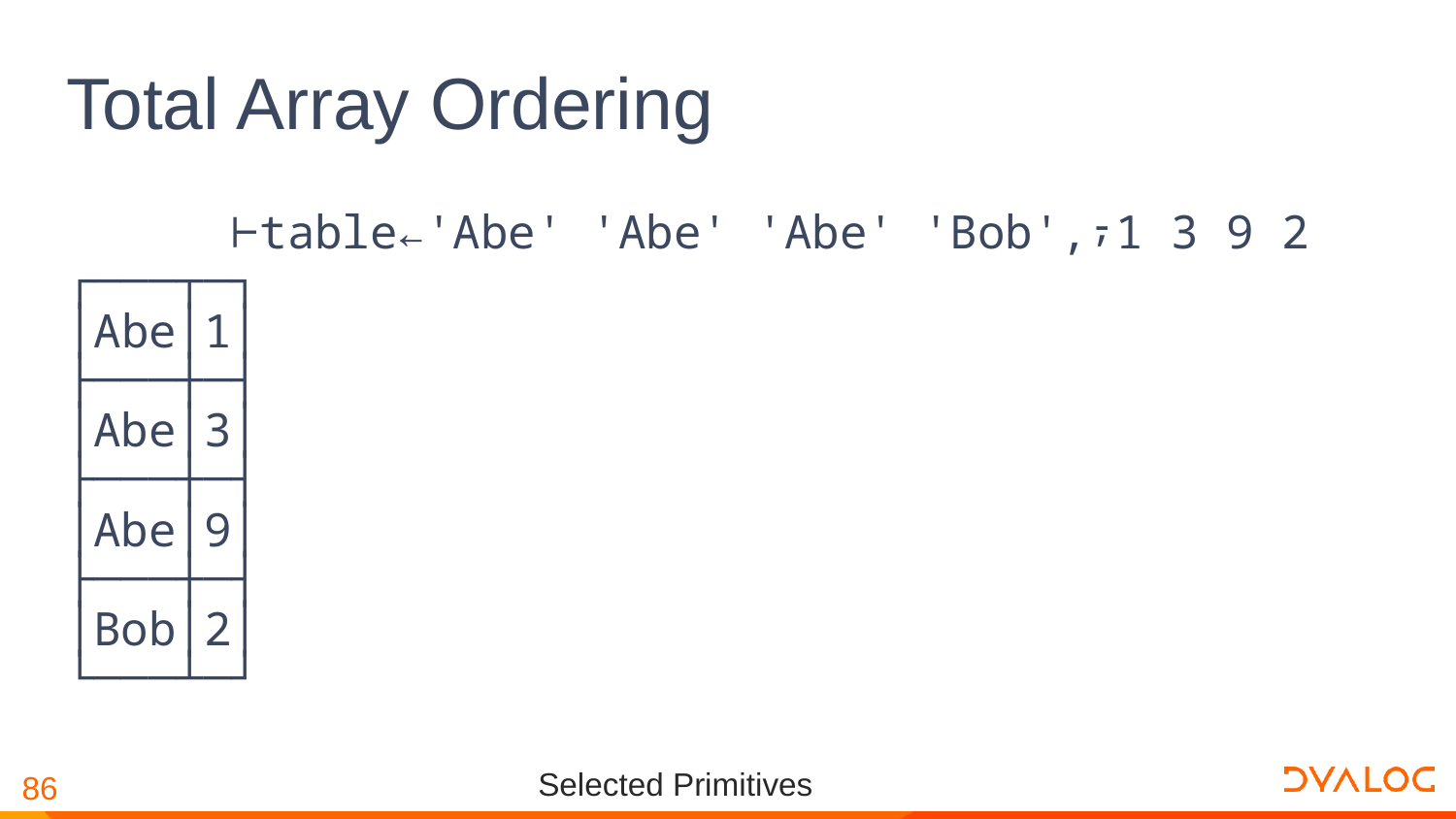

# Total Array Ordering
      ⊢table←'Abe' 'Abe' 'Abe' 'Bob',⍪1 3 9 2
┌───┬─┐
│Abe│1│
├───┼─┤
│Abe│3│
├───┼─┤
│Abe│9│
├───┼─┤
│Bob│2│
└───┴─┘